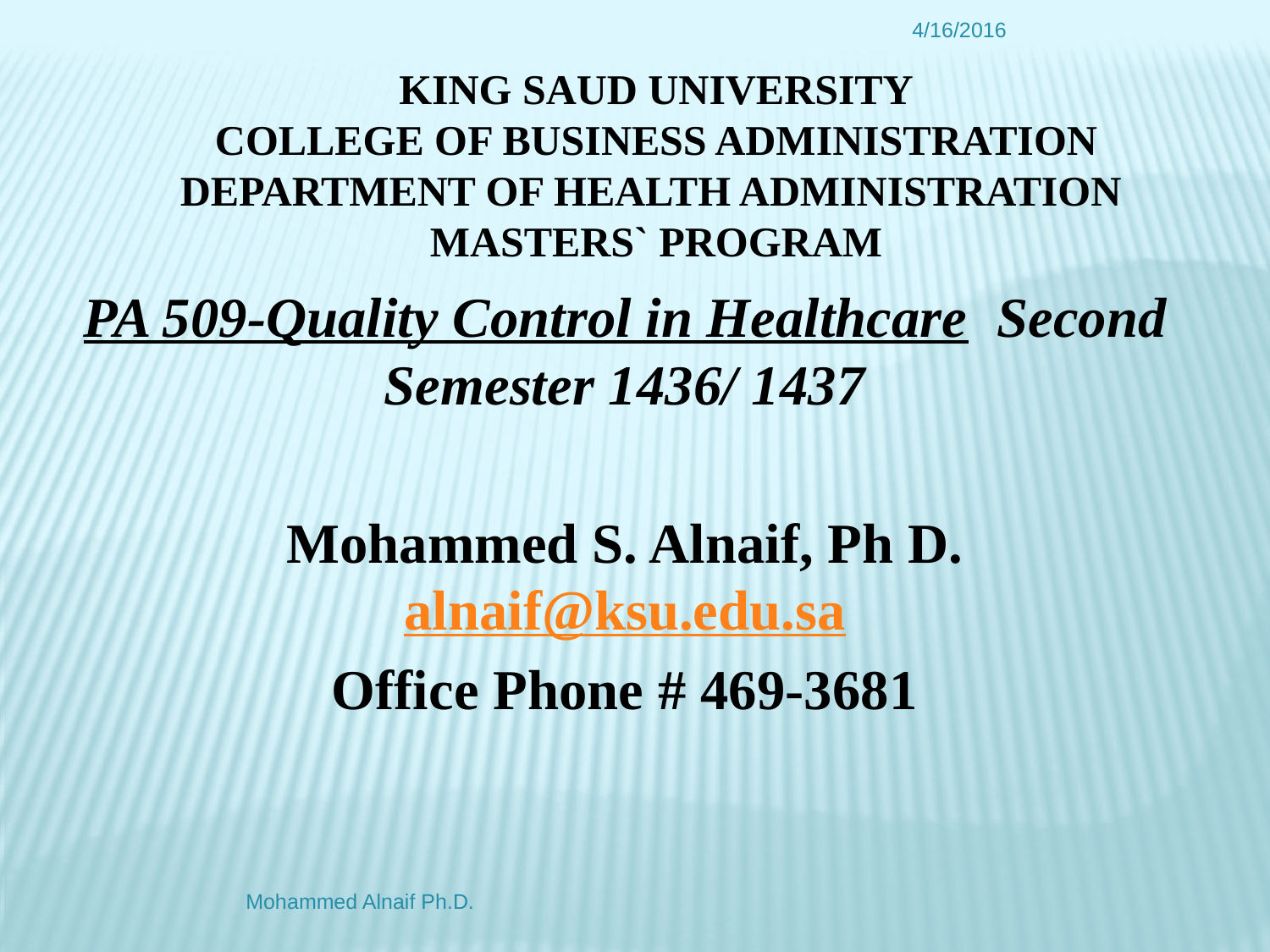

4/16/2016
# King Saud University College of Business Administration Department of Health Administration Masters` Program
PA 509-Quality Control in Healthcare  Second Semester 1436/ 1437

Mohammed S. Alnaif, Ph D.
alnaif@ksu.edu.sa
Office Phone # 469-3681

Mohammed Alnaif Ph.D.
1